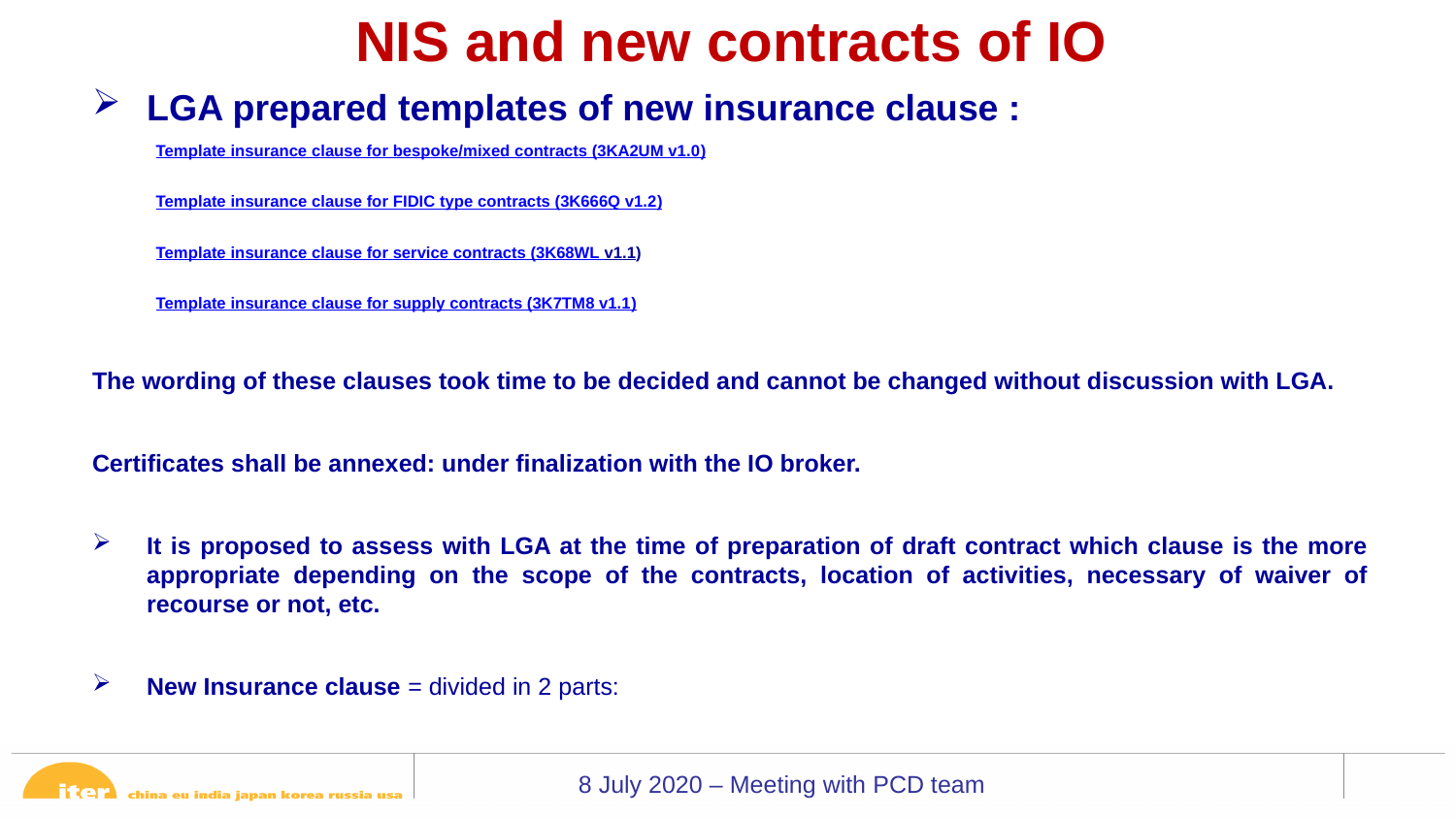

# NIS and new contracts of IO
LGA prepared templates of new insurance clause :
Template insurance clause for bespoke/mixed contracts (3KA2UM v1.0)
Template insurance clause for FIDIC type contracts (3K666Q v1.2)
Template insurance clause for service contracts (3K68WL v1.1)
Template insurance clause for supply contracts (3K7TM8 v1.1)

The wording of these clauses took time to be decided and cannot be changed without discussion with LGA.

Certificates shall be annexed: under finalization with the IO broker.

It is proposed to assess with LGA at the time of preparation of draft contract which clause is the more appropriate depending on the scope of the contracts, location of activities, necessary of waiver of recourse or not, etc.

New Insurance clause = divided in 2 parts: